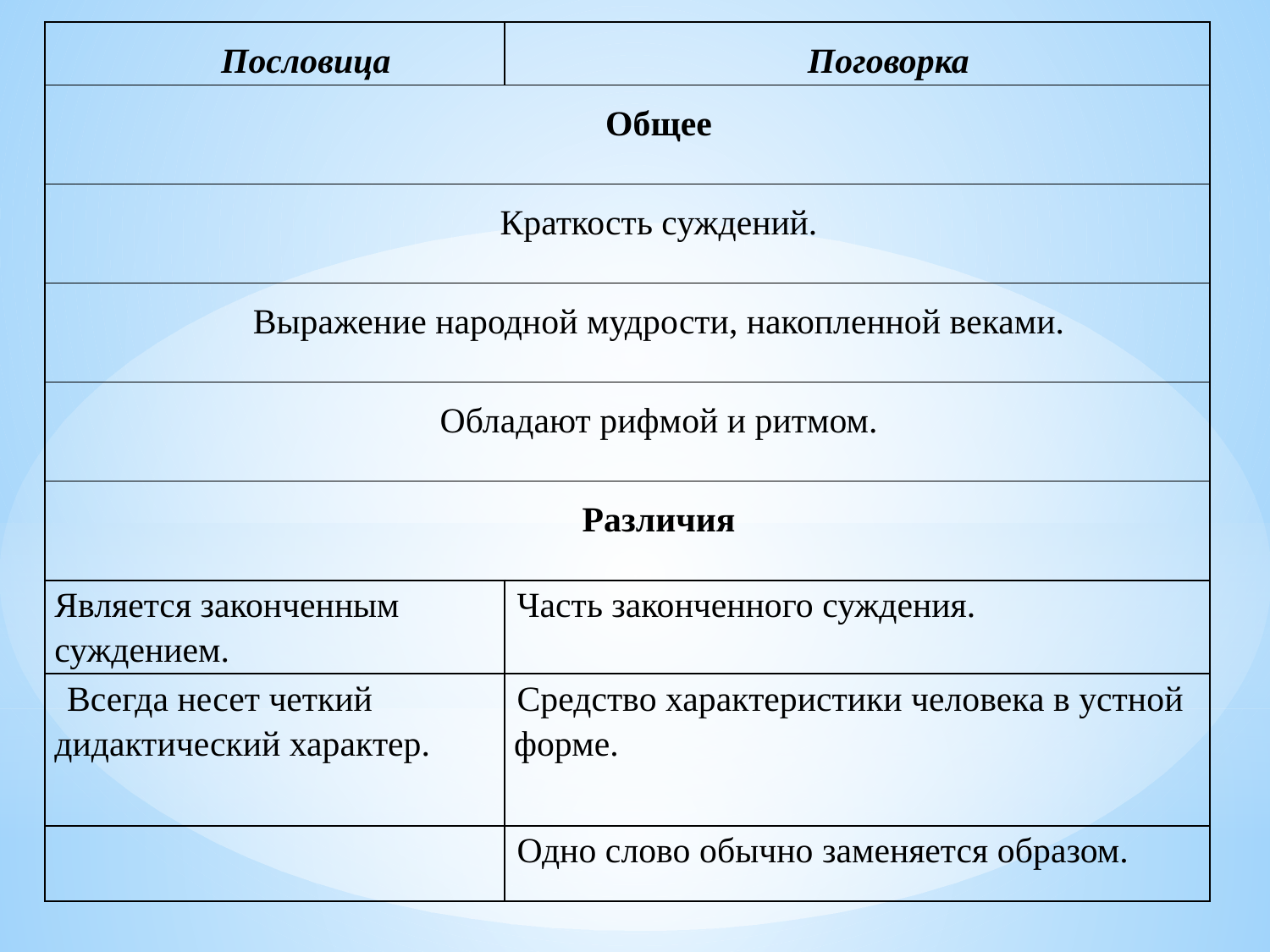

| Пословица | Поговорка |
| --- | --- |
| Общее |  |
| Краткость суждений. |  |
| Выражение народной мудрости, накопленной веками. |  |
| Обладают рифмой и ритмом. |  |
| Различия |  |
| Является законченным суждением. | Часть законченного суждения. |
| Всегда несет четкий дидактический характер. | Средство характеристики человека в устной форме. |
|  | Одно слово обычно заменяется образом. |